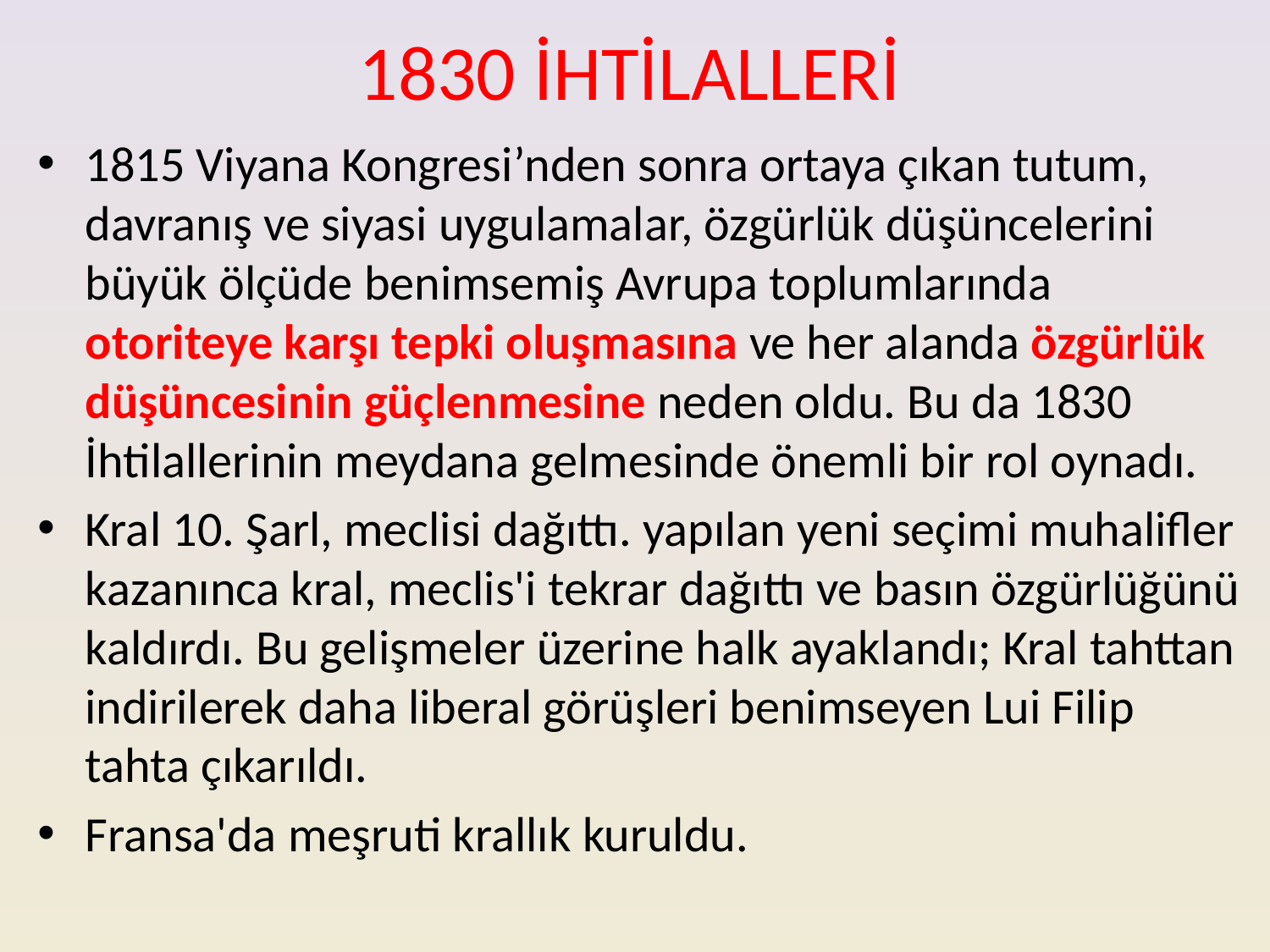

# 1830 İHTİLALLERİ
1815 Viyana Kongresi’nden sonra ortaya çıkan tutum, davranış ve siyasi uygulamalar, özgürlük düşüncelerini büyük ölçüde benimsemiş Avrupa toplumlarında otoriteye karşı tepki oluşmasına ve her alanda özgürlük düşüncesinin güçlenmesine neden oldu. Bu da 1830 İhtilallerinin meydana gelmesinde önemli bir rol oynadı.
Kral 10. Şarl, meclisi dağıttı. yapılan yeni seçimi muhalifler kazanınca kral, meclis'i tekrar dağıttı ve basın özgürlüğünü kaldırdı. Bu gelişmeler üzerine halk ayaklandı; Kral tahttan indirilerek daha liberal görüşleri benimseyen Lui Filip tahta çıkarıldı.
Fransa'da meşruti krallık kuruldu.